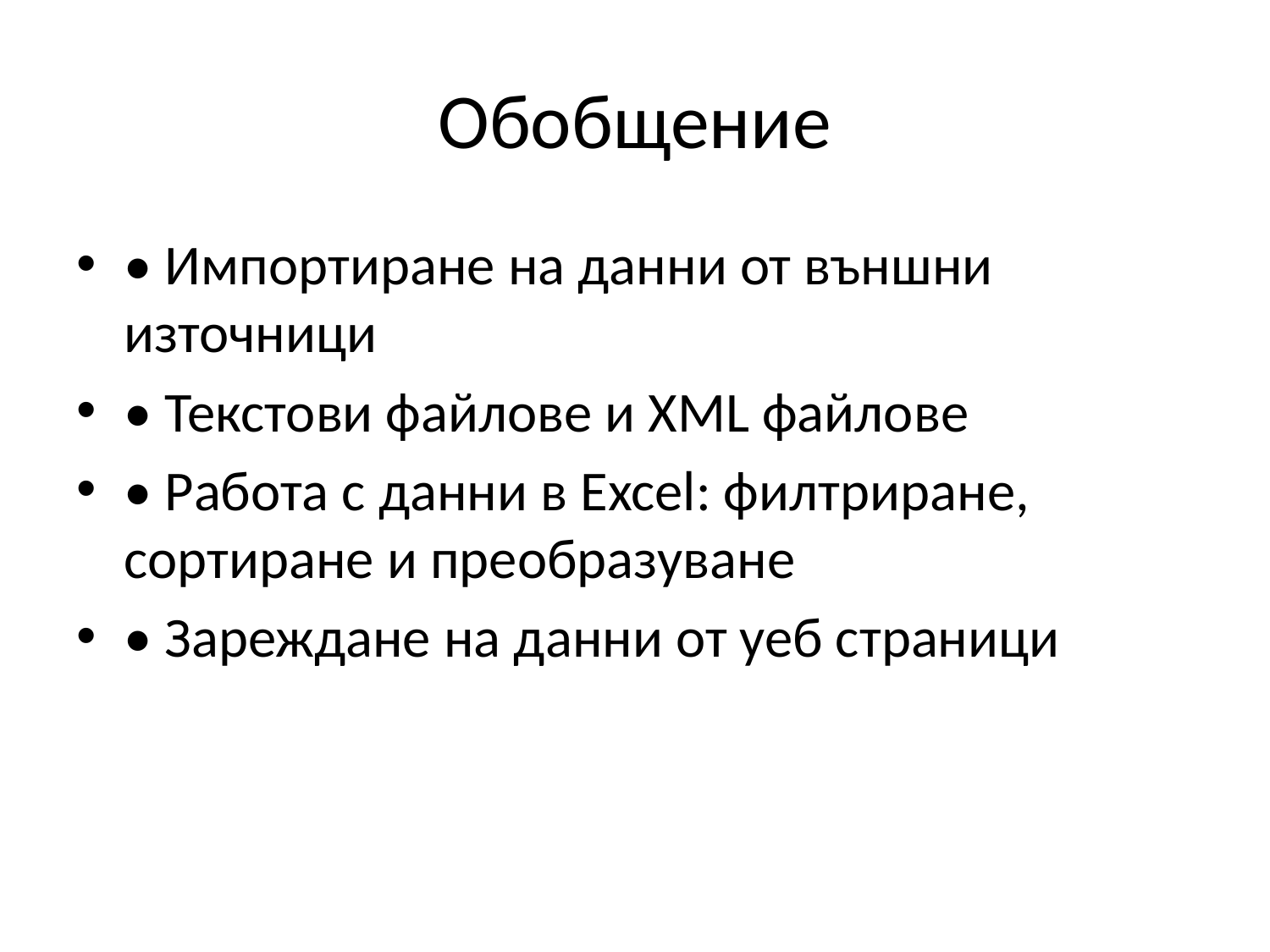

# Обобщение
• Импортиране на данни от външни източници
• Текстови файлове и XML файлове
• Работа с данни в Excel: филтриране, сортиране и преобразуване
• Зареждане на данни от уеб страници